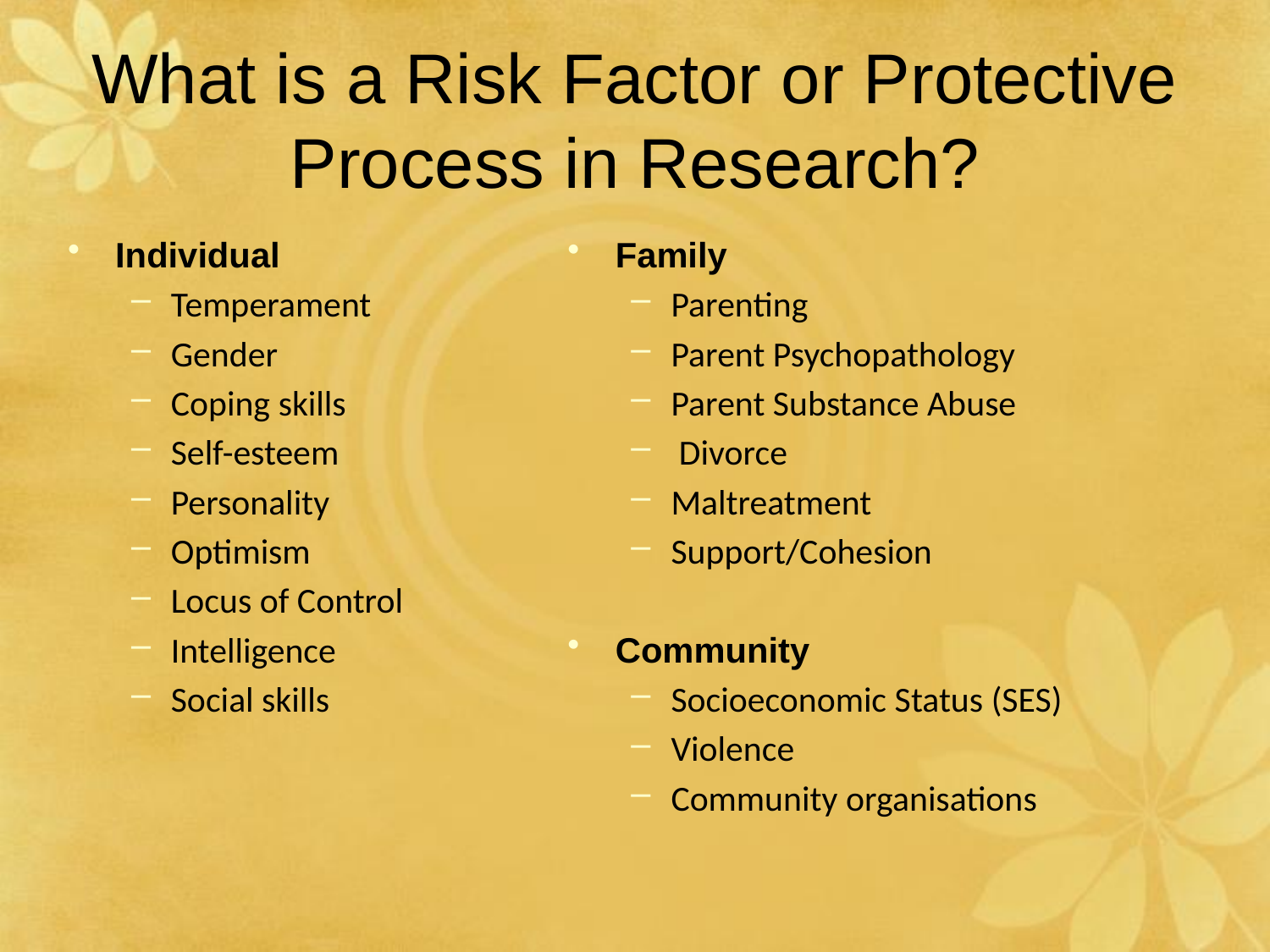

# What is a Risk Factor or Protective Process in Research?
Individual
Temperament
Gender
Coping skills
Self-esteem
Personality
Optimism
Locus of Control
Intelligence
Social skills

Family
Parenting
Parent Psychopathology
Parent Substance Abuse
 Divorce
Maltreatment
Support/Cohesion

Community
Socioeconomic Status (SES)
Violence
Community organisations